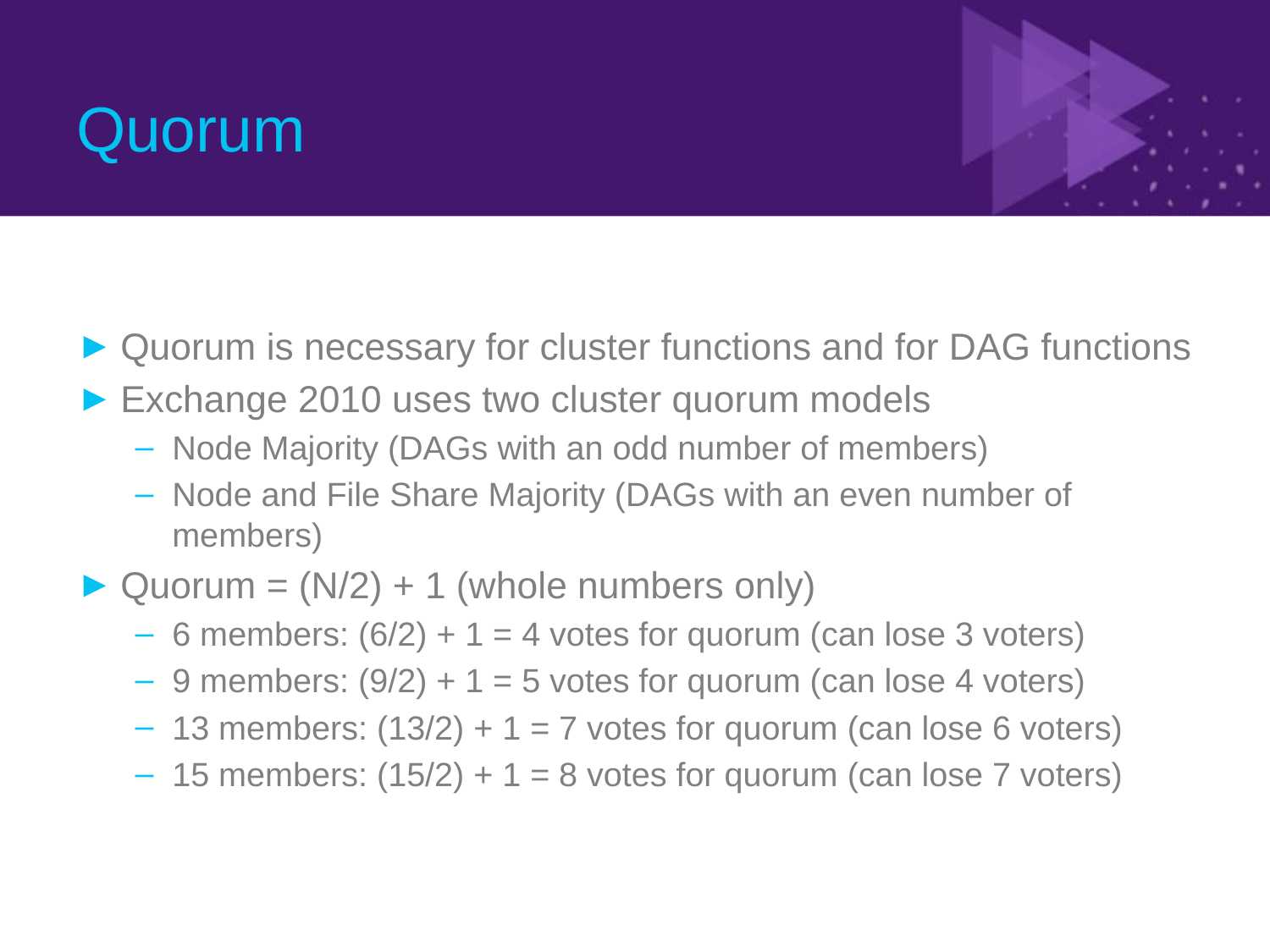

# Quorum
Quorum is necessary for cluster functions and for DAG functions
Exchange 2010 uses two cluster quorum models
Node Majority (DAGs with an odd number of members)
Node and File Share Majority (DAGs with an even number of members)
Quorum = (N/2) + 1 (whole numbers only)
6 members: (6/2) + 1 = 4 votes for quorum (can lose 3 voters)
9 members: (9/2) + 1 = 5 votes for quorum (can lose 4 voters)
13 members: (13/2) + 1 = 7 votes for quorum (can lose 6 voters)
15 members: (15/2) + 1 = 8 votes for quorum (can lose 7 voters)